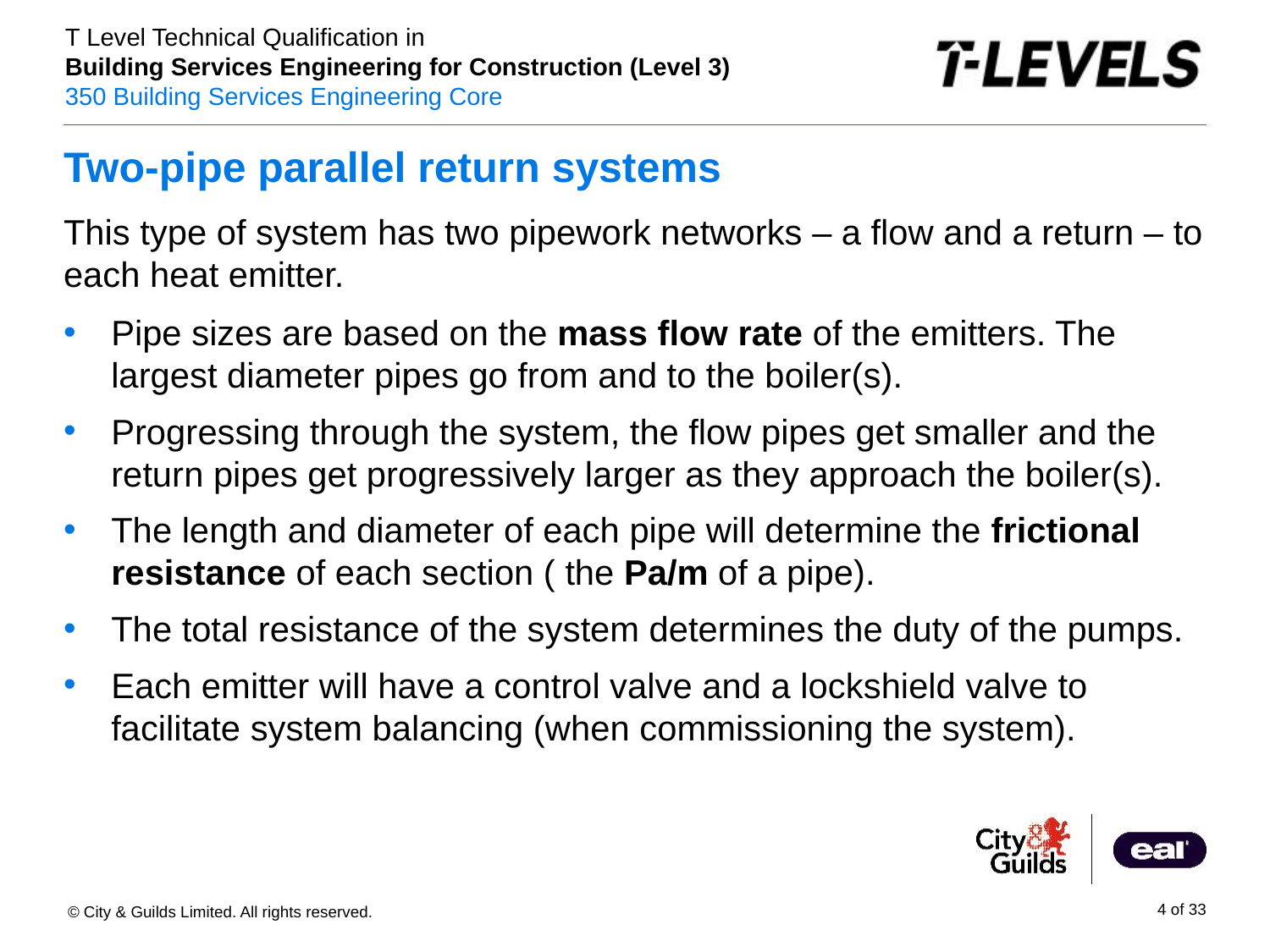

# Two-pipe parallel return systems
This type of system has two pipework networks – a flow and a return – to each heat emitter.
Pipe sizes are based on the mass flow rate of the emitters. The largest diameter pipes go from and to the boiler(s).
Progressing through the system, the flow pipes get smaller and the return pipes get progressively larger as they approach the boiler(s).
The length and diameter of each pipe will determine the frictional resistance of each section ( the Pa/m of a pipe).
The total resistance of the system determines the duty of the pumps.
Each emitter will have a control valve and a lockshield valve to facilitate system balancing (when commissioning the system).